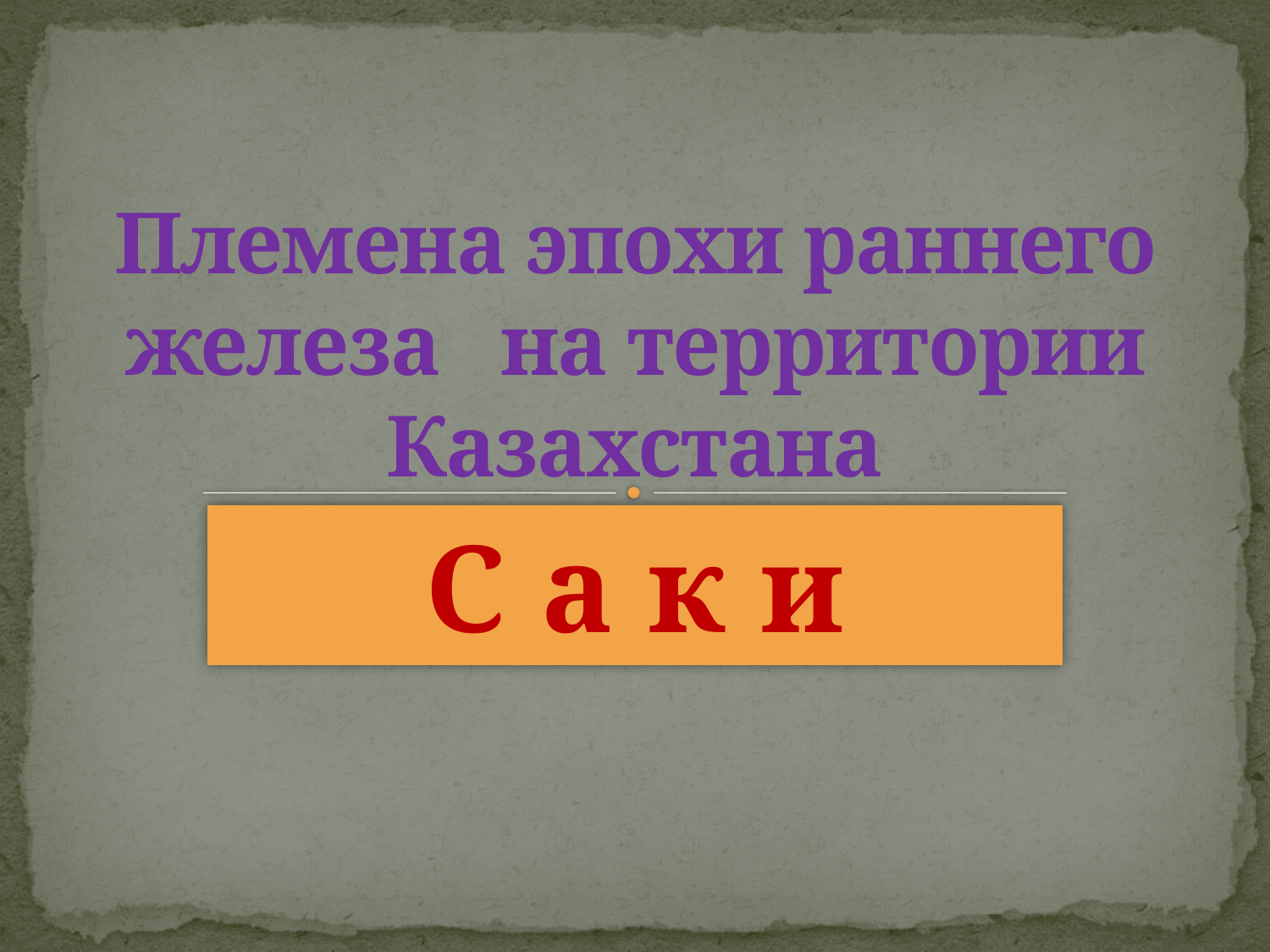

# Племена эпохи раннего железа   на территории Казахстана
С а к и